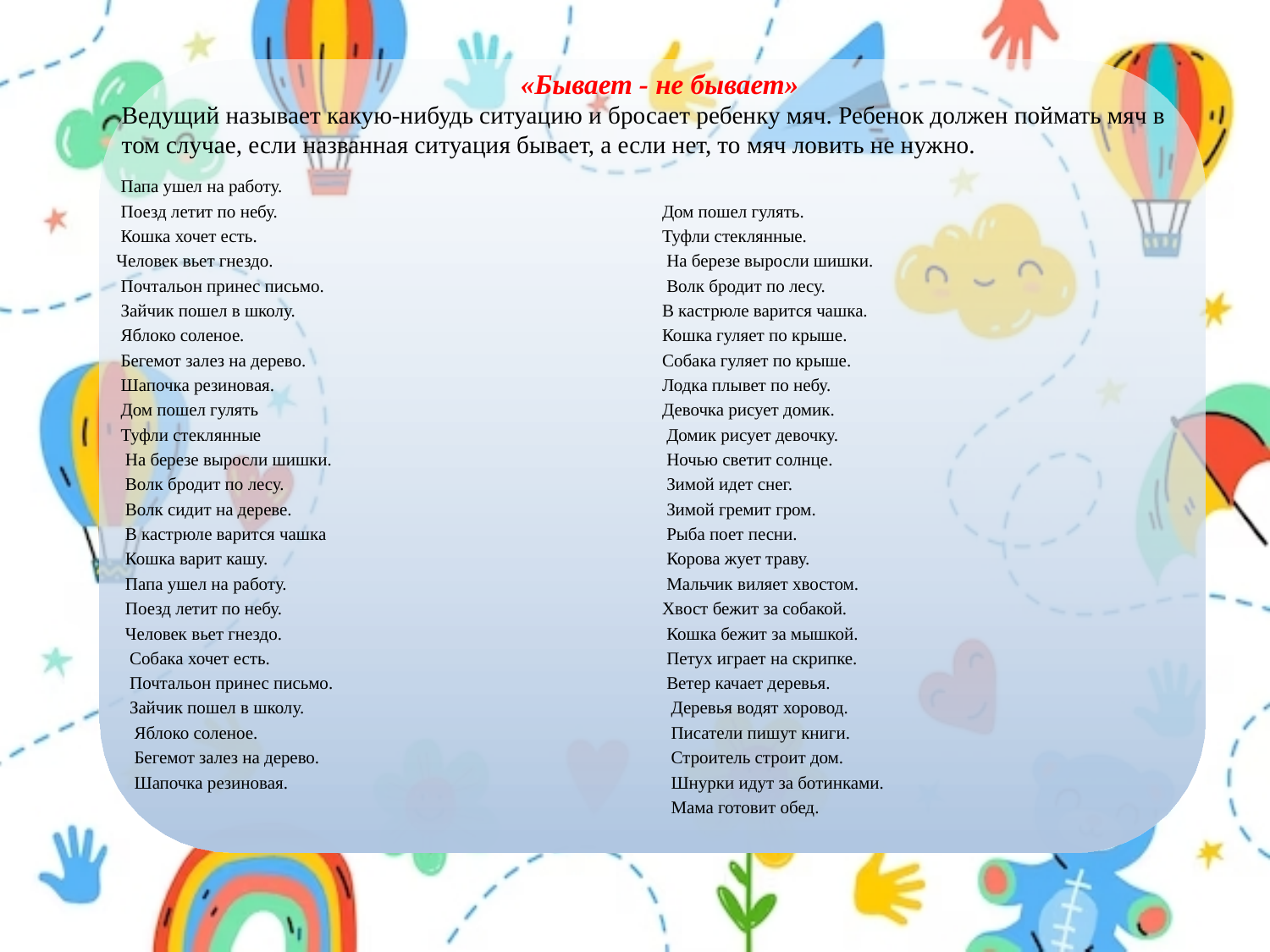

«Бывает - не бывает»
Ведущий называет какую-нибудь ситуацию и бросает ребенку мяч. Ребенок должен поймать мяч в том случае, если названная ситуация бывает, а если нет, то мяч ловить не нужно.
  Папа ушел на работу.
  Поезд летит по небу.
  Кошка хочет есть.
 Человек вьет гнездо.
  Почтальон принес письмо.
  Зайчик пошел в школу.
  Яблоко соленое.
  Бегемот залез на дерево.
  Шапочка резиновая.
  Дом пошел гулять
  Туфли стеклянные
   На березе выросли шишки.
   Волк бродит по лесу.
   Волк сидит на дереве.
   В кастрюле варится чашка
   Кошка варит кашу.
   Папа ушел на работу.
   Поезд летит по небу.
   Человек вьет гнездо.
    Собака хочет есть.
    Почтальон принес письмо.
    Зайчик пошел в школу.
     Яблоко соленое.
     Бегемот залез на дерево.
     Шапочка резиновая.

Дом пошел гулять.
Туфли стеклянные.
 На березе выросли шишки.
 Волк бродит по лесу.
В кастрюле варится чашка.
Кошка гуляет по крыше.
Собака гуляет по крыше.
Лодка плывет по небу.
Девочка рисует домик.
 Домик рисует девочку.
 Ночью светит солнце.
 Зимой идет снег.
 Зимой гремит гром.
 Рыба поет песни.
 Корова жует траву.
 Мальчик виляет хвостом.
Хвост бежит за собакой.
 Кошка бежит за мышкой.
 Петух играет на скрипке.
 Ветер качает деревья.
  Деревья водят хоровод.
  Писатели пишут книги.
  Строитель строит дом.
  Шнурки идут за ботинками.
  Мама готовит обед.